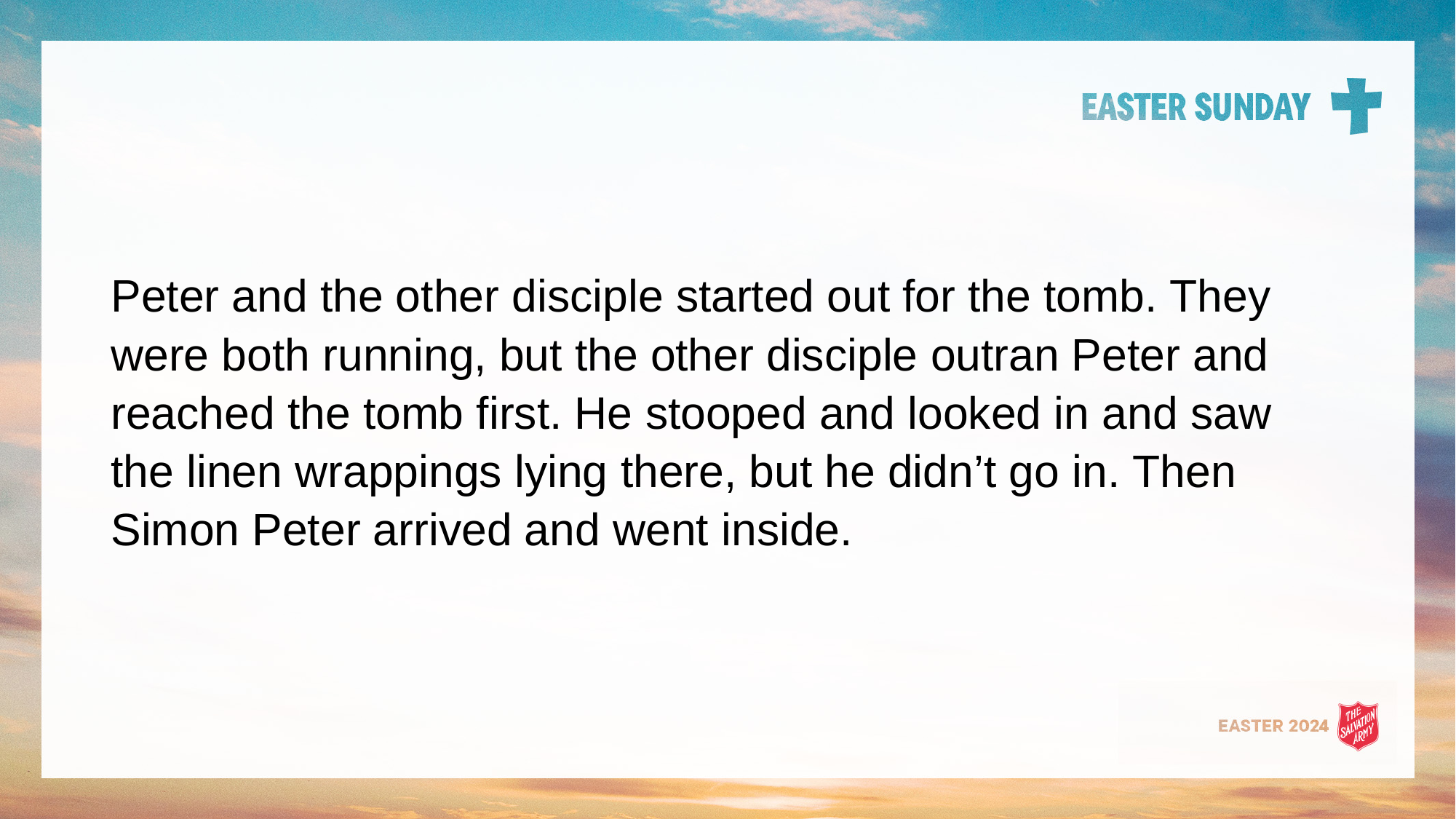

Peter and the other disciple started out for the tomb. They were both running, but the other disciple outran Peter and reached the tomb first. He stooped and looked in and saw the linen wrappings lying there, but he didn’t go in. Then Simon Peter arrived and went inside.